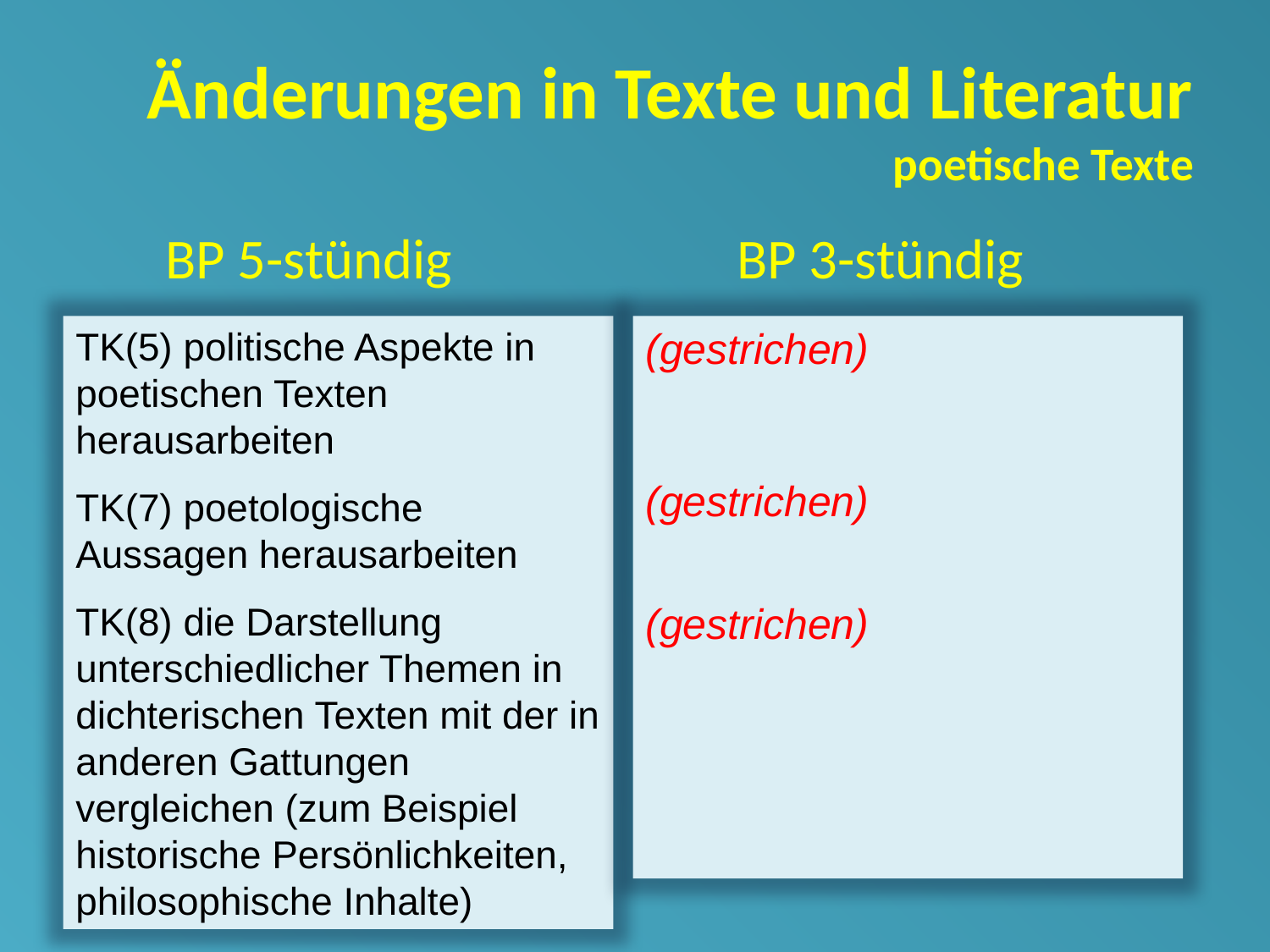

# Änderungen in Texte und Literatur poetische Texte
       BP 5-stündig			  BP 3-stündig
(gestrichen)

(gestrichen)

(gestrichen)

TK(5) politische Aspekte in poetischen Texten herausarbeiten
TK(7) poetologische Aussagen herausarbeiten
TK(8) die Darstellung unterschiedlicher Themen in dichterischen Texten mit der in anderen Gattungen
vergleichen (zum Beispiel historische Persönlichkeiten, philosophische Inhalte)